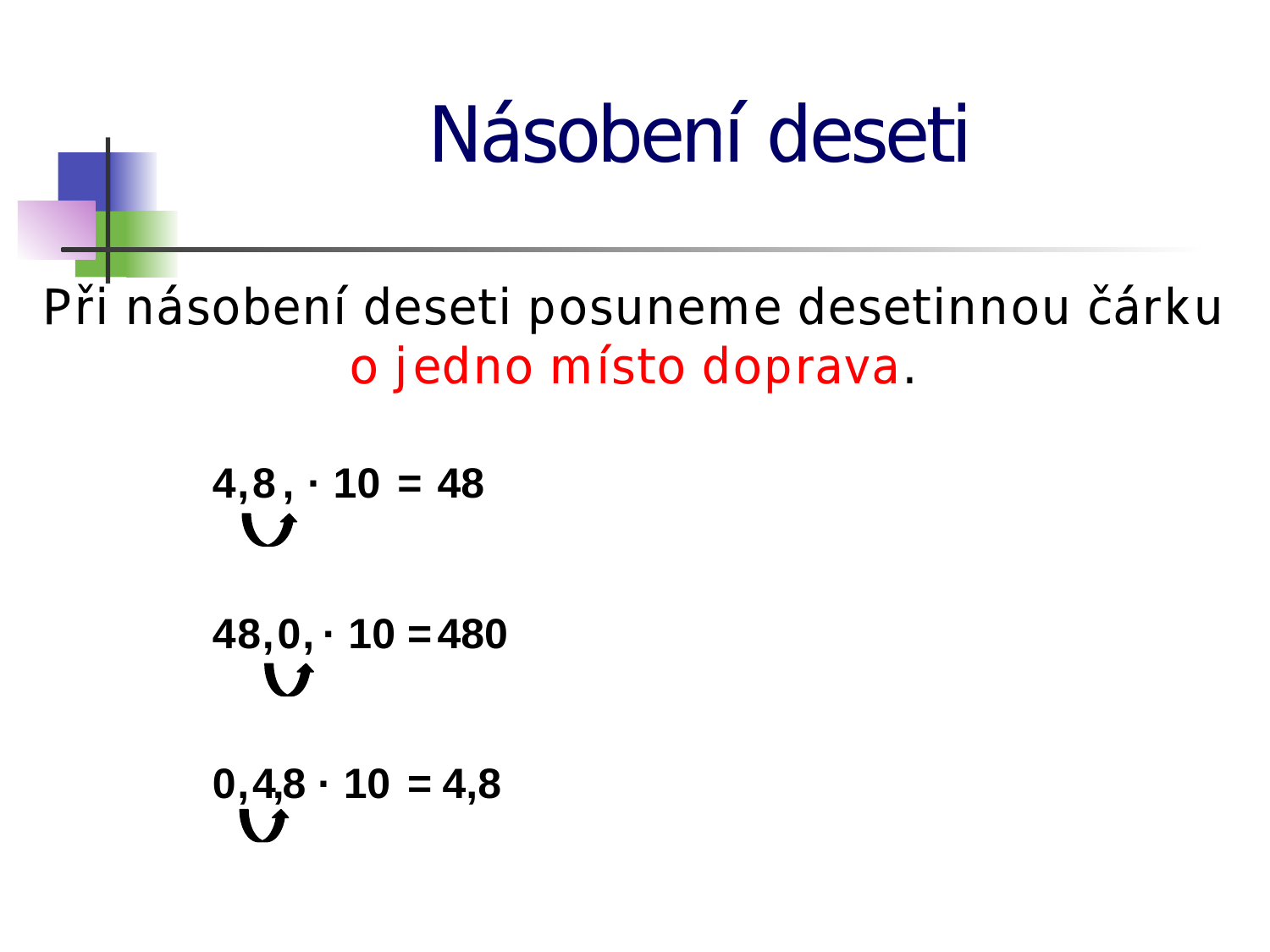

# Násobení deseti
Při násobení deseti posuneme desetinnou čárku o jedno místo doprava.
4
,
8
,
· 10
=
48

4
8
,
,
· 10
=
480
0

0
4
· 10
=
,
,
8
4,8